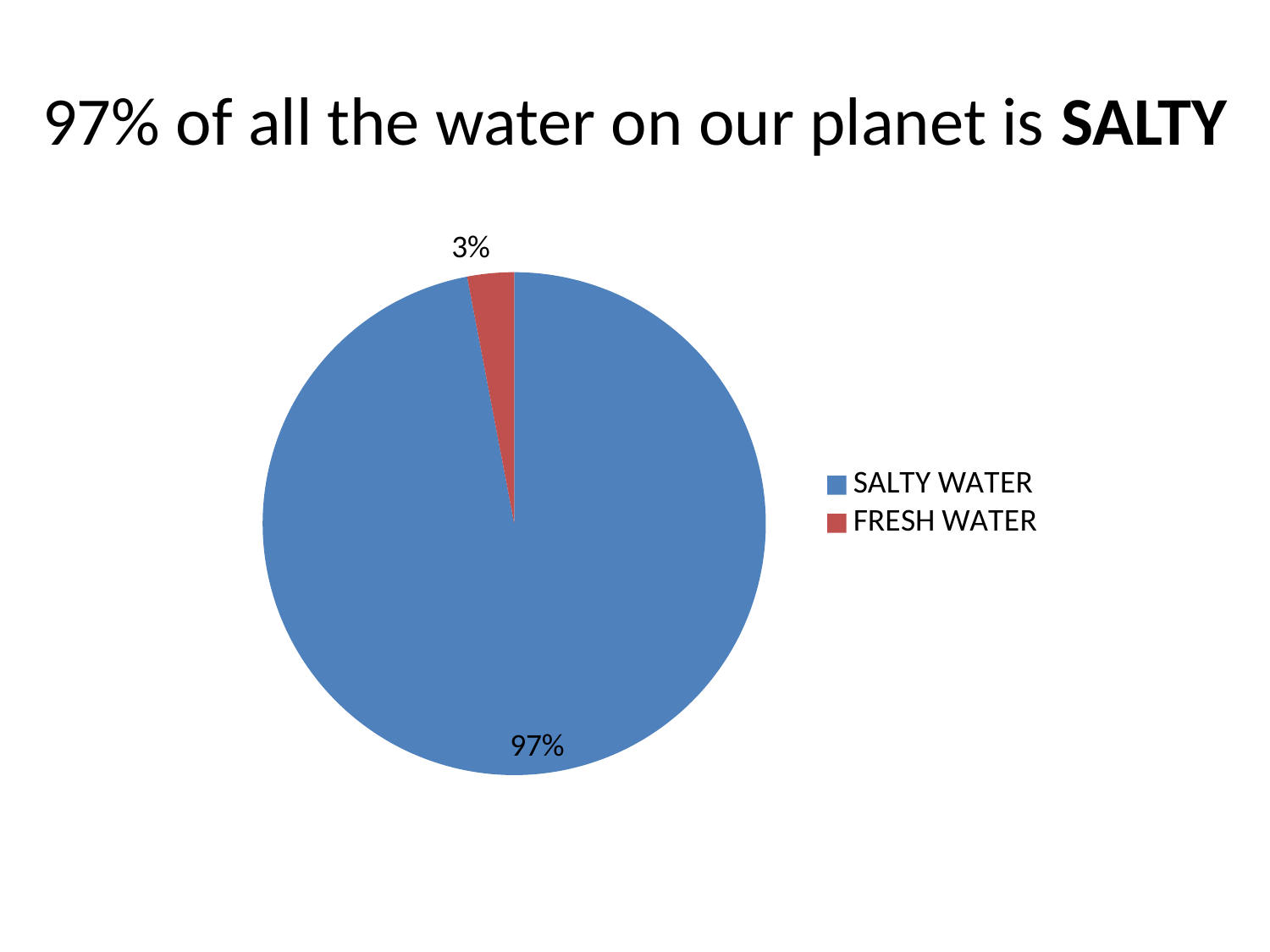

# 97% of all the water on our planet is SALTY

### Chart

| Category | Vendite |
|---|---|
| SALTY WATER | 97.0 |
| FRESH WATER | 3.0 |